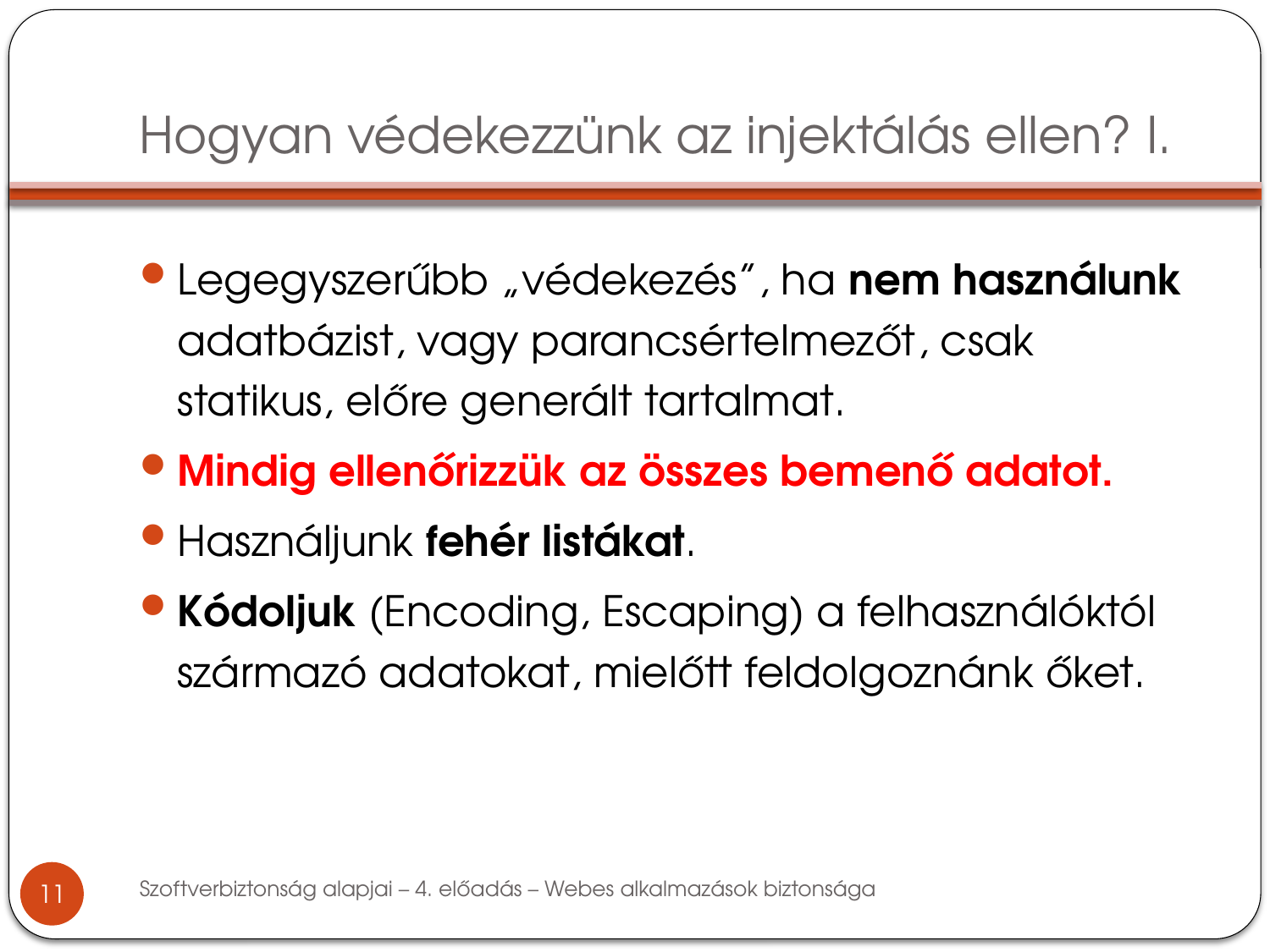

# Hogyan védekezzünk az injektálás ellen? I.
Legegyszerűbb „védekezés”, ha nem használunk adatbázist, vagy parancsértelmezőt, csak statikus, előre generált tartalmat.
Mindig ellenőrizzük az összes bemenő adatot.
Használjunk fehér listákat.
Kódoljuk (Encoding, Escaping) a felhasználóktól származó adatokat, mielőtt feldolgoznánk őket.
Szoftverbiztonság alapjai – 4. előadás – Webes alkalmazások biztonsága
11